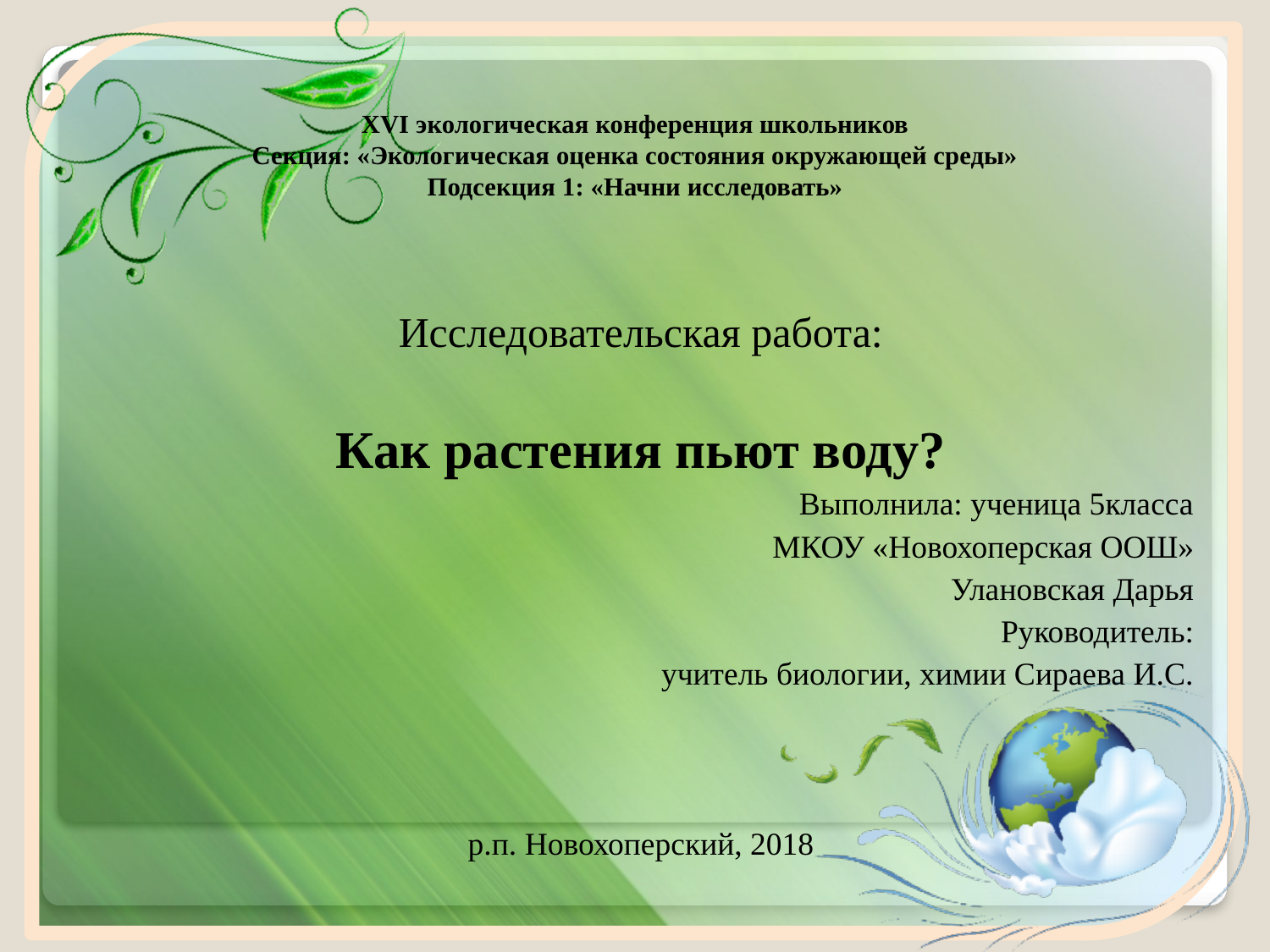

# XVI экологическая конференция школьников Секция: «Экологическая оценка состояния окружающей среды» Подсекция 1: «Начни исследовать»

Исследовательская работа:

Как растения пьют воду?
Выполнила: ученица 5класса
  МКОУ «Новохоперская ООШ»
 Улановская Дарья
Руководитель:
 учитель биологии, химии Сираева И.С.

р.п. Новохоперский, 2018